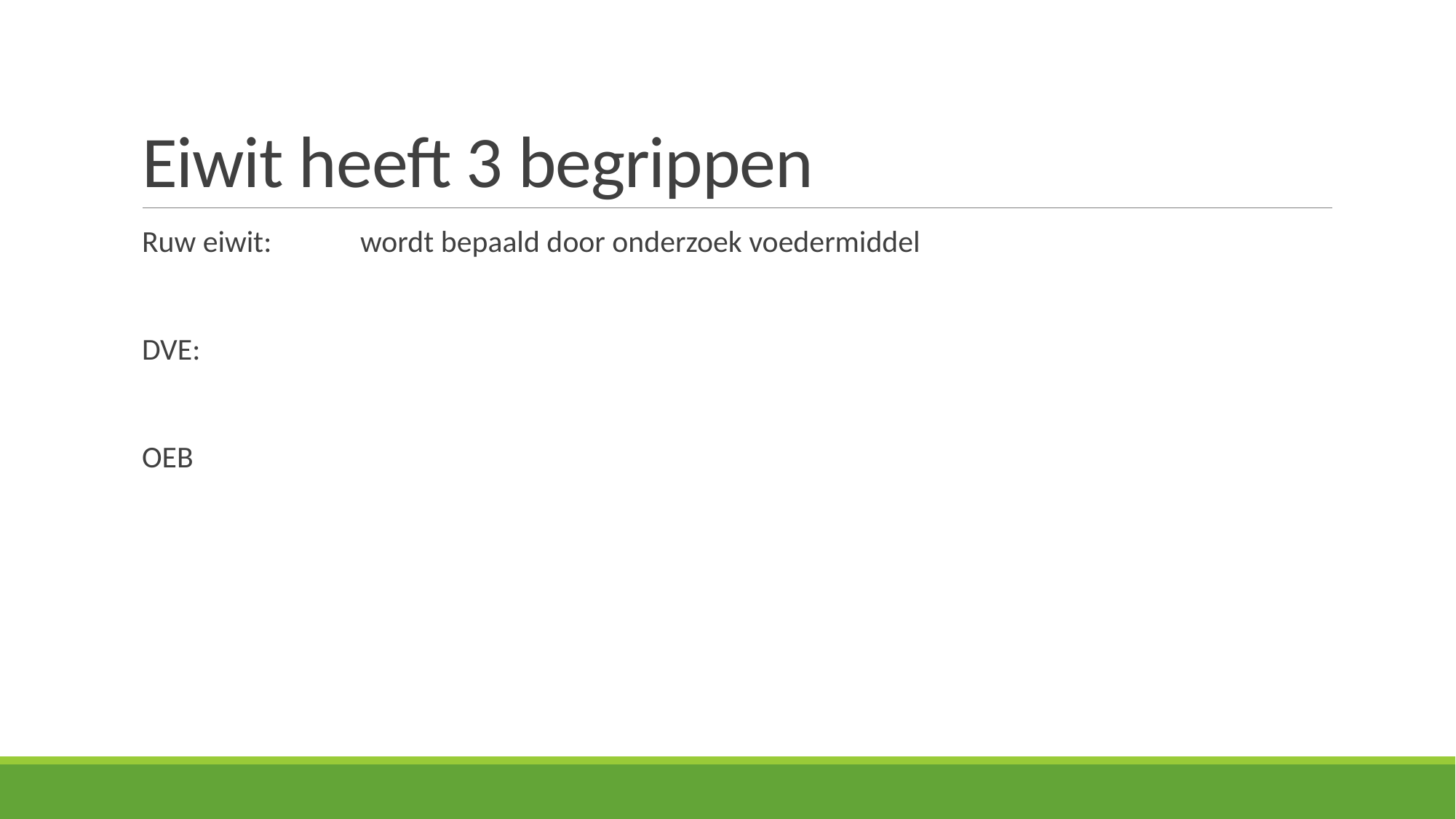

# Eiwit heeft 3 begrippen
Ruw eiwit:	wordt bepaald door onderzoek voedermiddel

DVE:

OEB